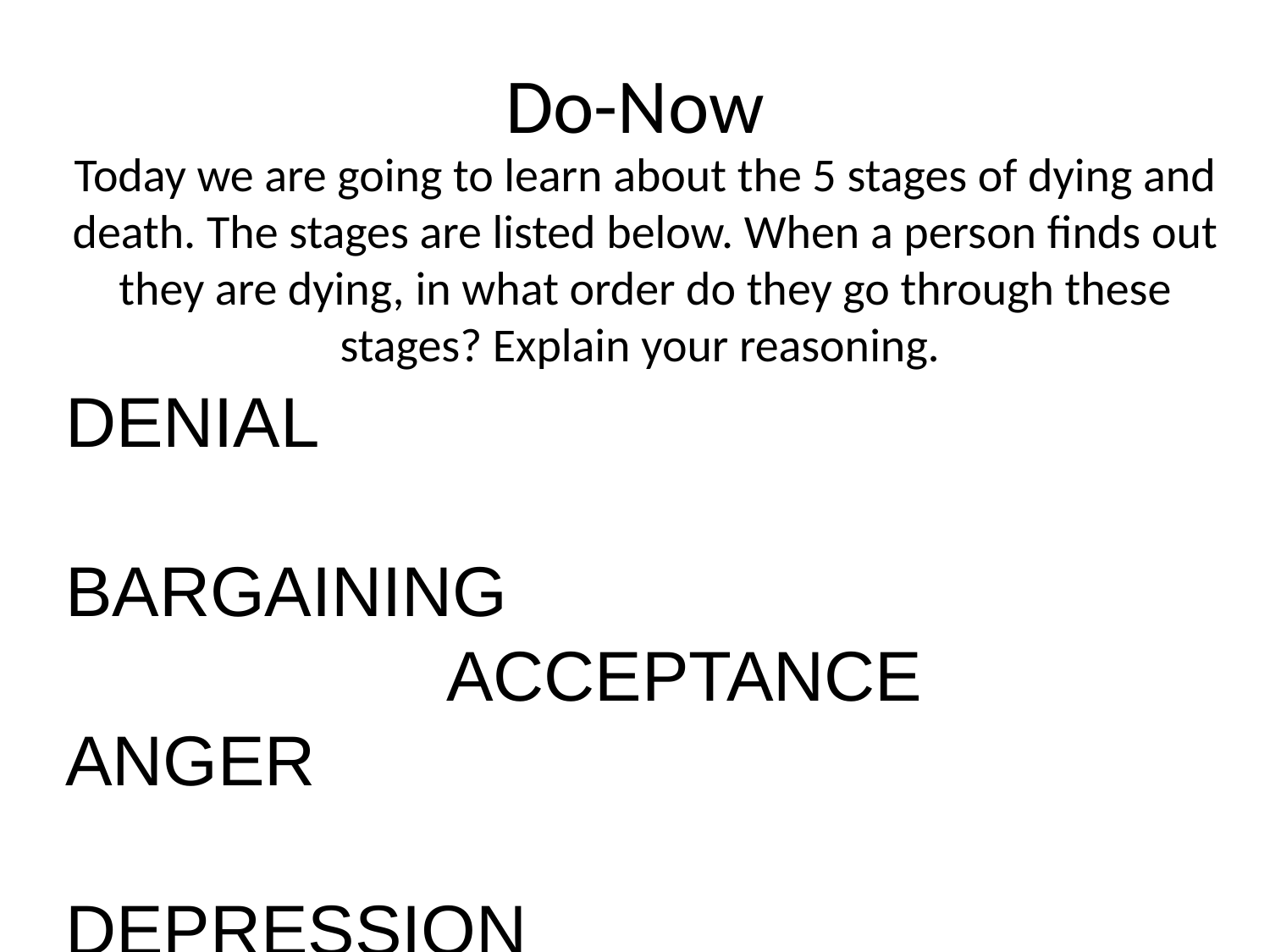

# Do-Now
Today we are going to learn about the 5 stages of dying and death. The stages are listed below. When a person finds out they are dying, in what order do they go through these stages? Explain your reasoning.

DENIAL														BARGAINING
			ACCEPTANCE
ANGER
						DEPRESSION